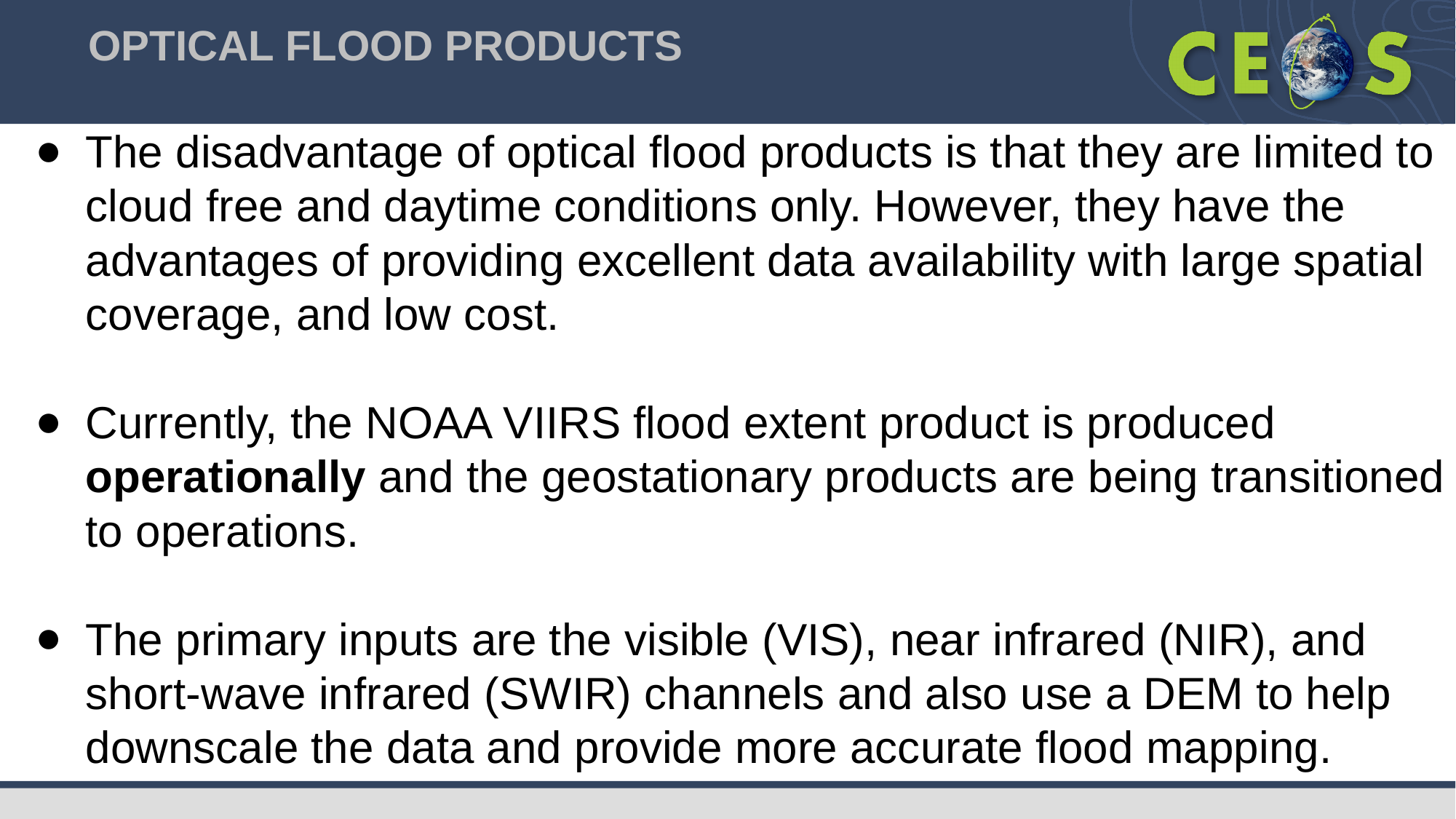

# OPTICAL FLOOD PRODUCTS
The disadvantage of optical flood products is that they are limited to cloud free and daytime conditions only. However, they have the advantages of providing excellent data availability with large spatial coverage, and low cost.

Currently, the NOAA VIIRS flood extent product is produced operationally and the geostationary products are being transitioned to operations.
The primary inputs are the visible (VIS), near infrared (NIR), and short-wave infrared (SWIR) channels and also use a DEM to help downscale the data and provide more accurate flood mapping.